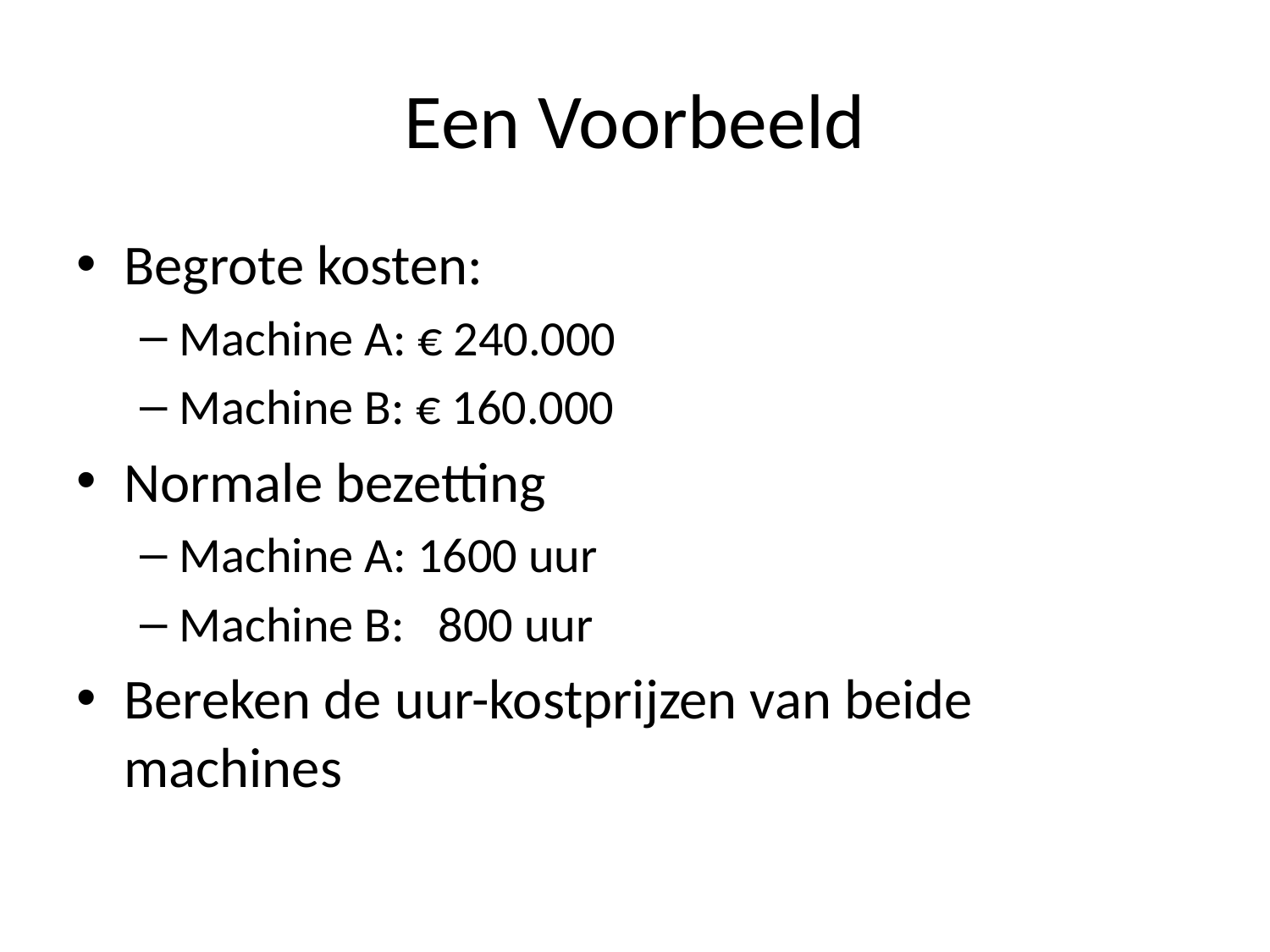

# Een Voorbeeld
Begrote kosten:
Machine A: € 240.000
Machine B: € 160.000
Normale bezetting
Machine A: 1600 uur
Machine B:   800 uur
Bereken de uur-kostprijzen van beide machines